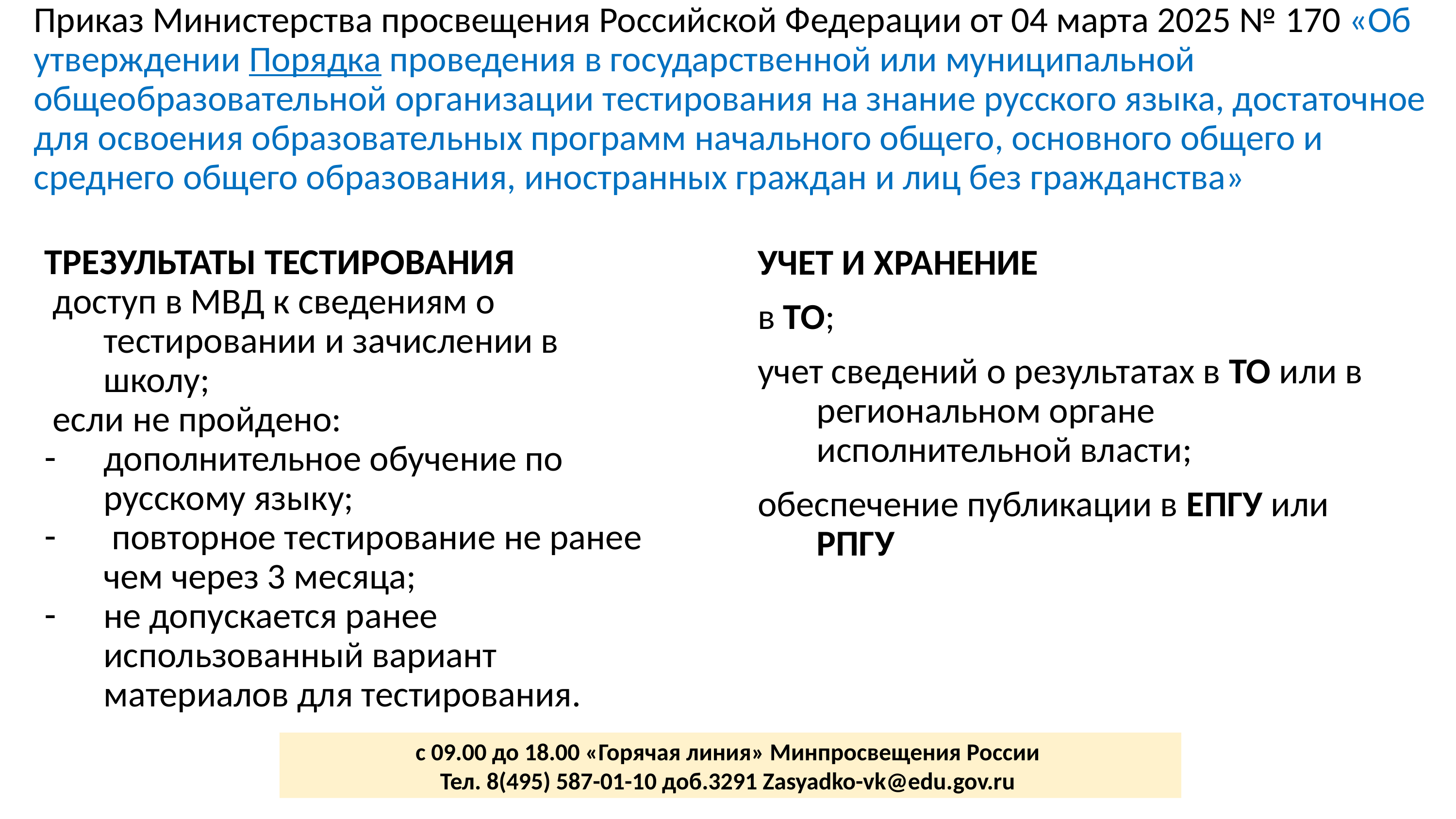

# Приказ Министерства просвещения Российской Федерации от 04 марта 2025 № 170 «Об утверждении Порядка проведения в государственной или муниципальной общеобразовательной организации тестирования на знание русского языка, достаточное для освоения образовательных программ начального общего, основного общего и среднего общего образования, иностранных граждан и лиц без гражданства»
ТРЕЗУЛЬТАТЫ ТЕСТИРОВАНИЯ
 доступ в МВД к сведениям о тестировании и зачислении в школу;
 если не пройдено:
дополнительное обучение по русскому языку;
 повторное тестирование не ранее чем через 3 месяца;
не допускается ранее использованный вариант материалов для тестирования.
УЧЕТ И ХРАНЕНИЕ
в ТО;
учет сведений о результатах в ТО или в региональном органе исполнительной власти;
обеспечение публикации в ЕПГУ или РПГУ
с 09.00 до 18.00 «Горячая линия» Минпросвещения России
Тел. 8(495) 587-01-10 доб.3291 Zasyadko-vk@edu.gov.ru